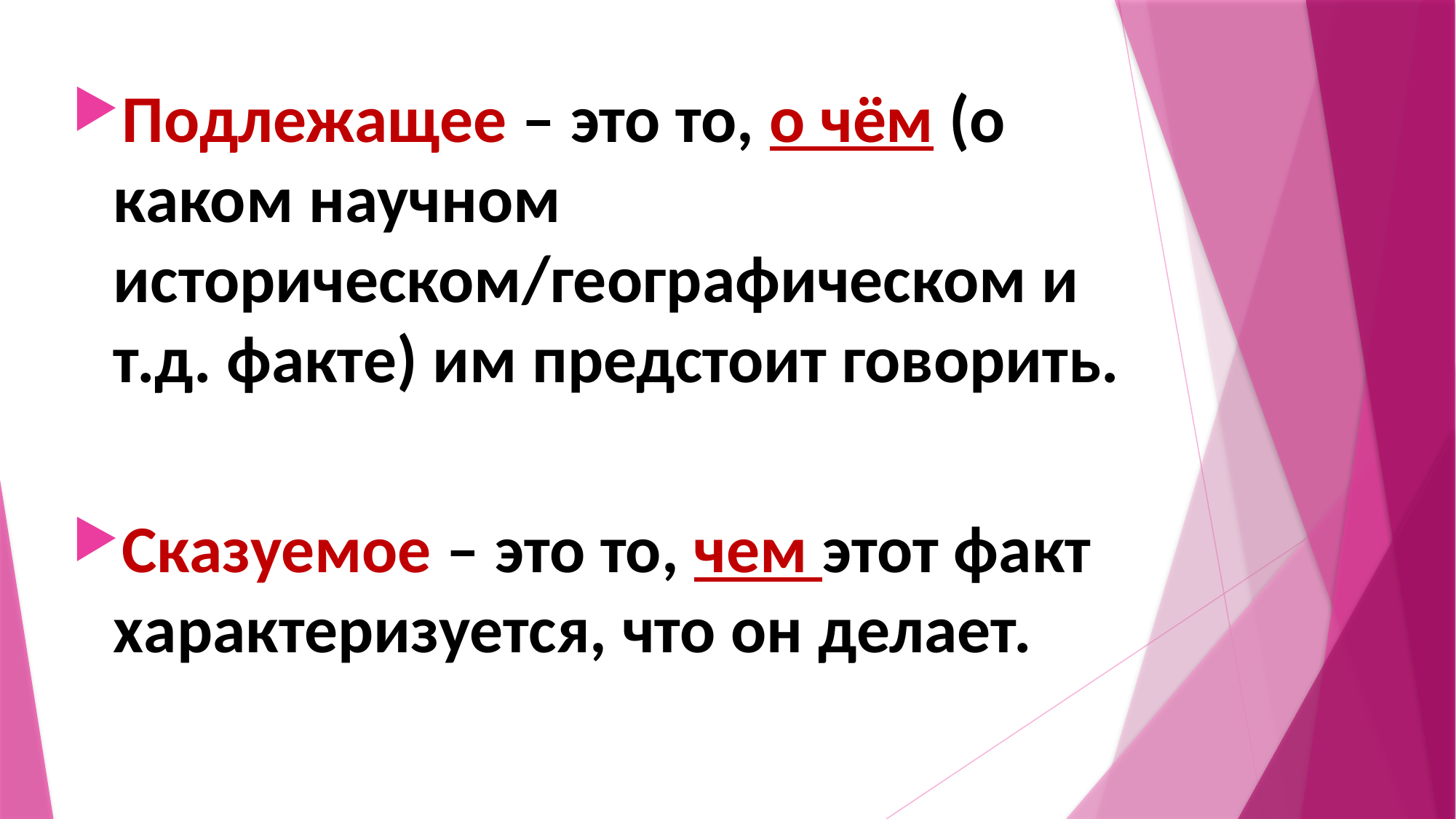

Подлежащее – это то, о чём (о каком научном историческом/географическом и т.д. факте) им предстоит говорить.

Сказуемое – это то, чем этот факт характеризуется, что он делает.